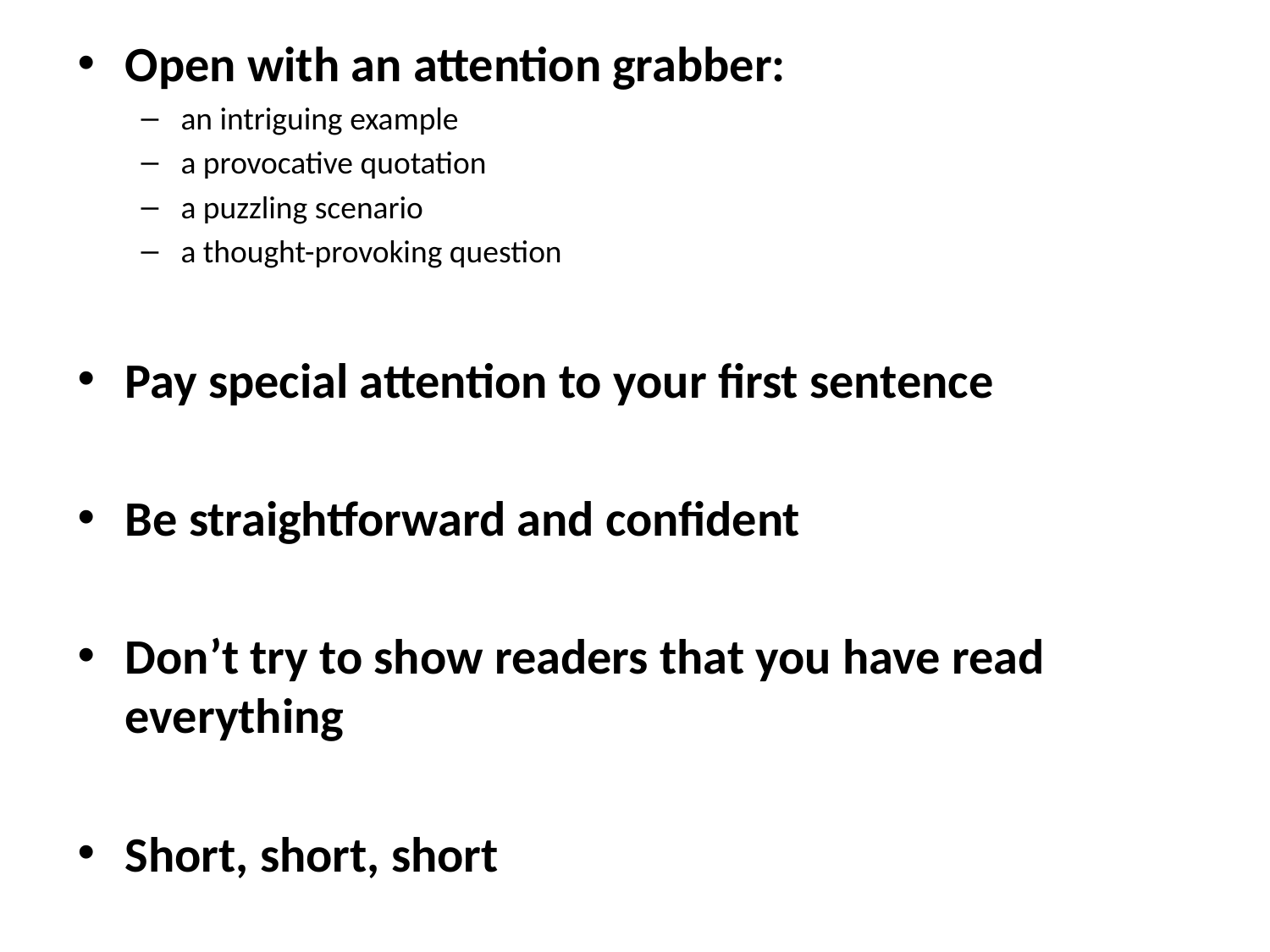

Open with an attention grabber:
an intriguing example
a provocative quotation
a puzzling scenario
a thought-provoking question

Pay special attention to your first sentence

Be straightforward and confident

Don’t try to show readers that you have read everything

Short, short, short